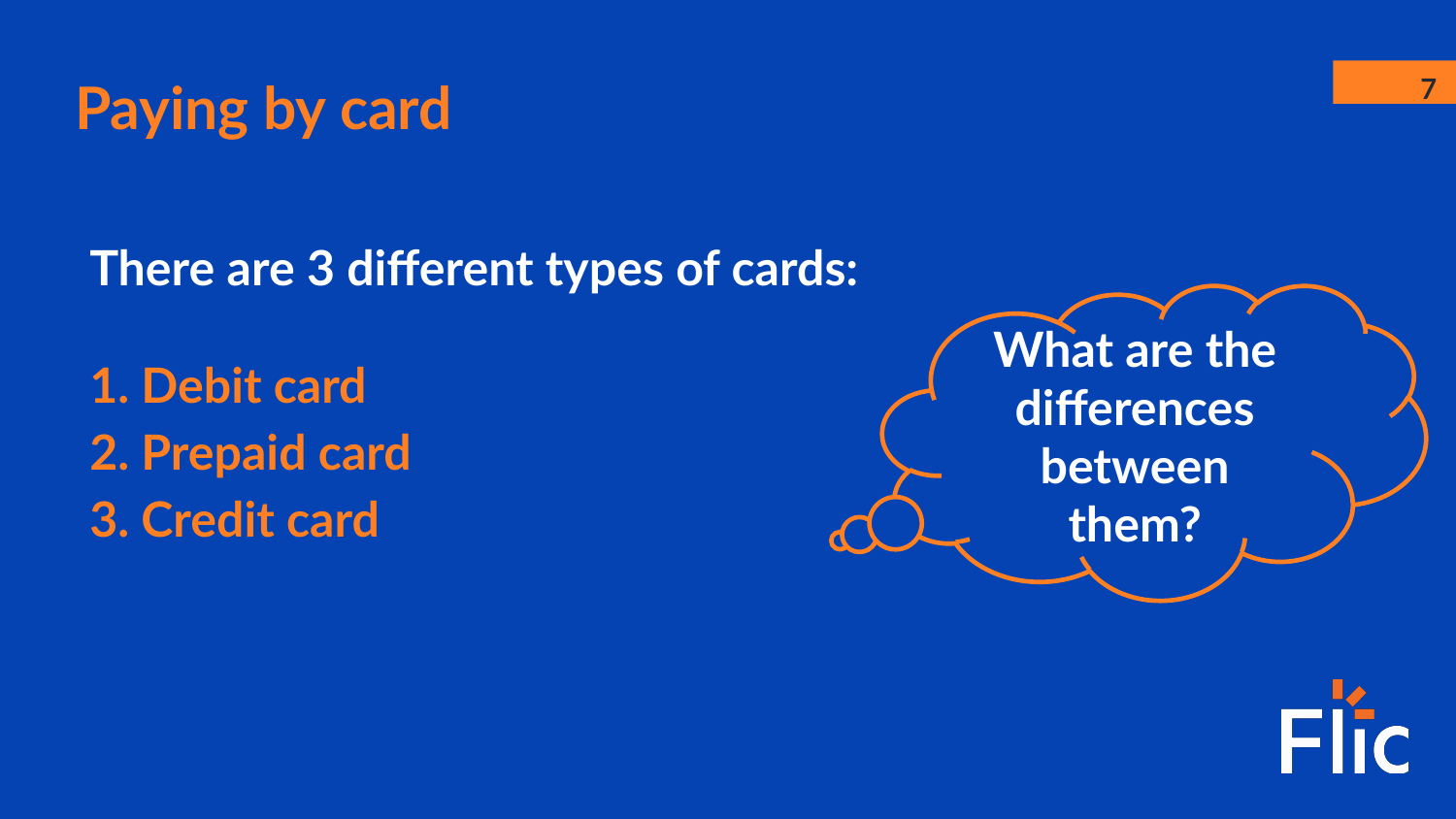

7
# Paying by card

There are 3 different types of cards:

1. Debit card
2. Prepaid card
3. Credit card
What are the differences between them?